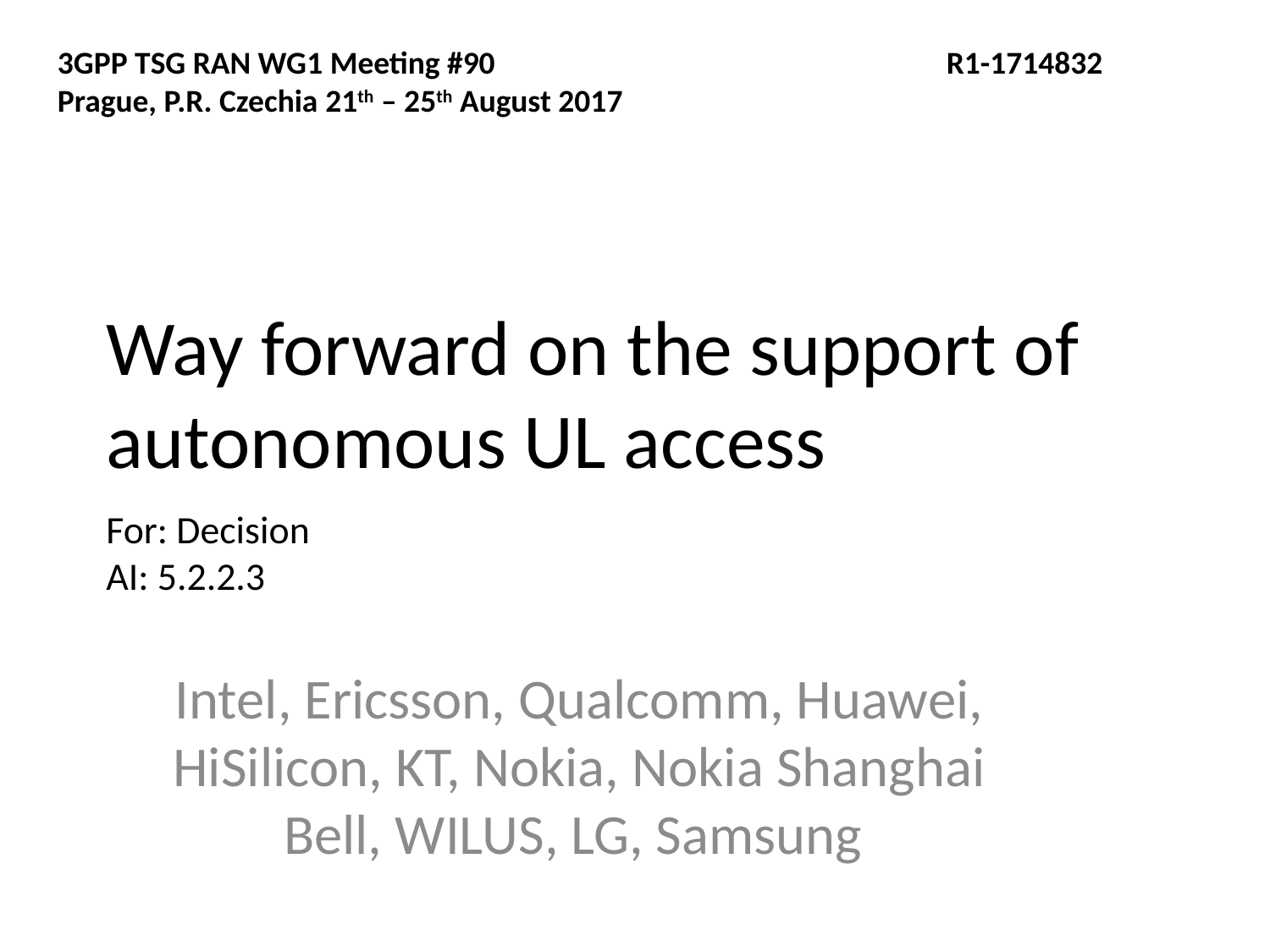

3GPP TSG RAN WG1 Meeting #90			        	R1-1714832
Prague, P.R. Czechia 21th – 25th August 2017
# Way forward on the support of autonomous UL access For: Decision AI: 5.2.2.3
Intel, Ericsson, Qualcomm, Huawei, HiSilicon, KT, Nokia, Nokia Shanghai Bell, WILUS, LG, Samsung